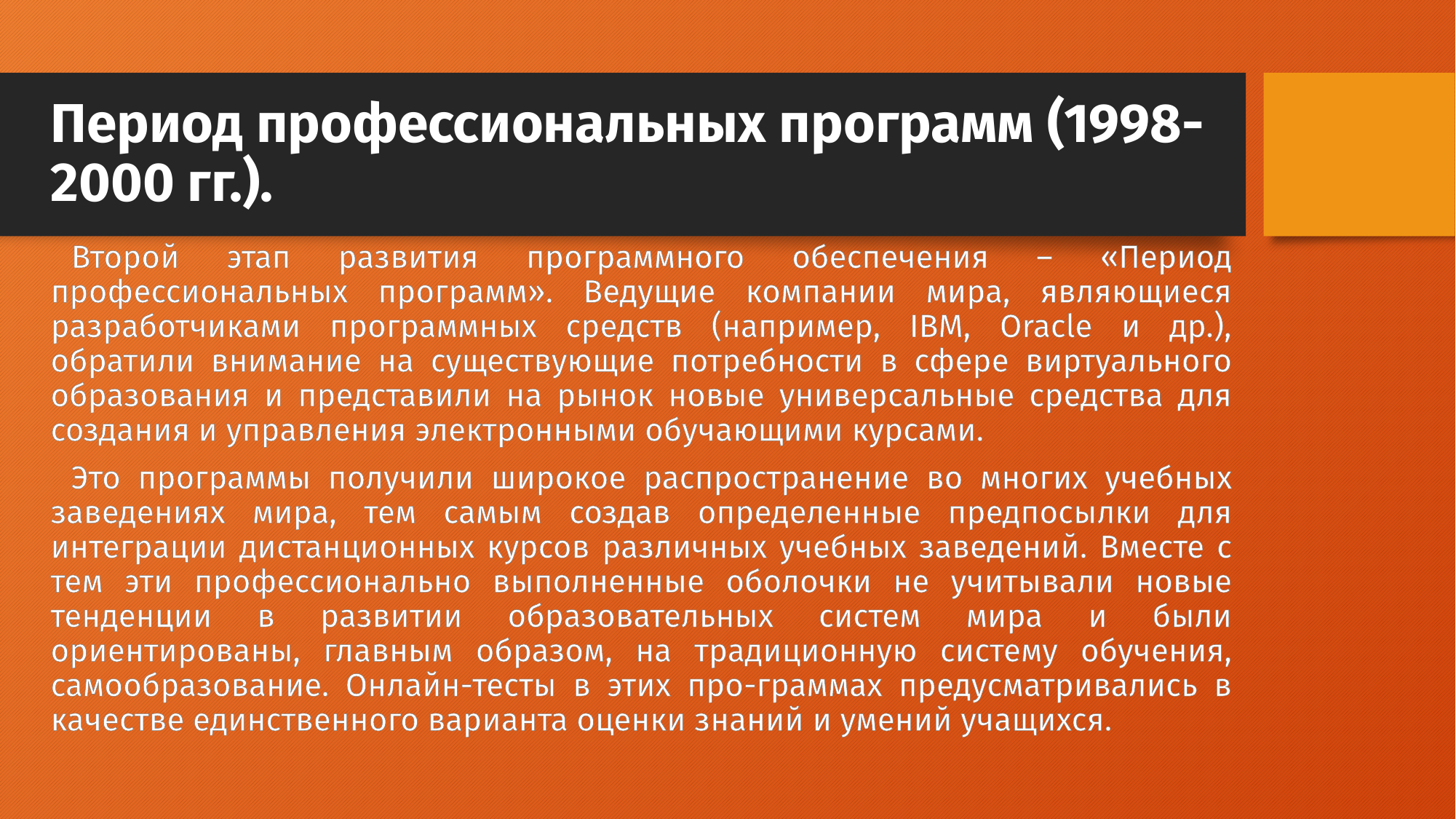

# Период профессиональных программ (1998-2000 гг.).
Второй этап развития программного обеспечения – «Период профессиональных программ». Ведущие компании мира, являющиеся разработчиками программных средств (например, IBM, Oracle и др.), обратили внимание на существующие потребности в сфере виртуального образования и представили на рынок новые универсальные средства для создания и управления электронными обучающими курсами.
Это программы получили широкое распространение во многих учебных заведениях мира, тем самым создав определенные предпосылки для интеграции дистанционных курсов различных учебных заведений. Вместе с тем эти профессионально выполненные оболочки не учитывали новые тенденции в развитии образовательных систем мира и были ориентированы, главным образом, на традиционную систему обучения, самообразование. Онлайн-тесты в этих про-граммах предусматривались в качестве единственного варианта оценки знаний и умений учащихся.